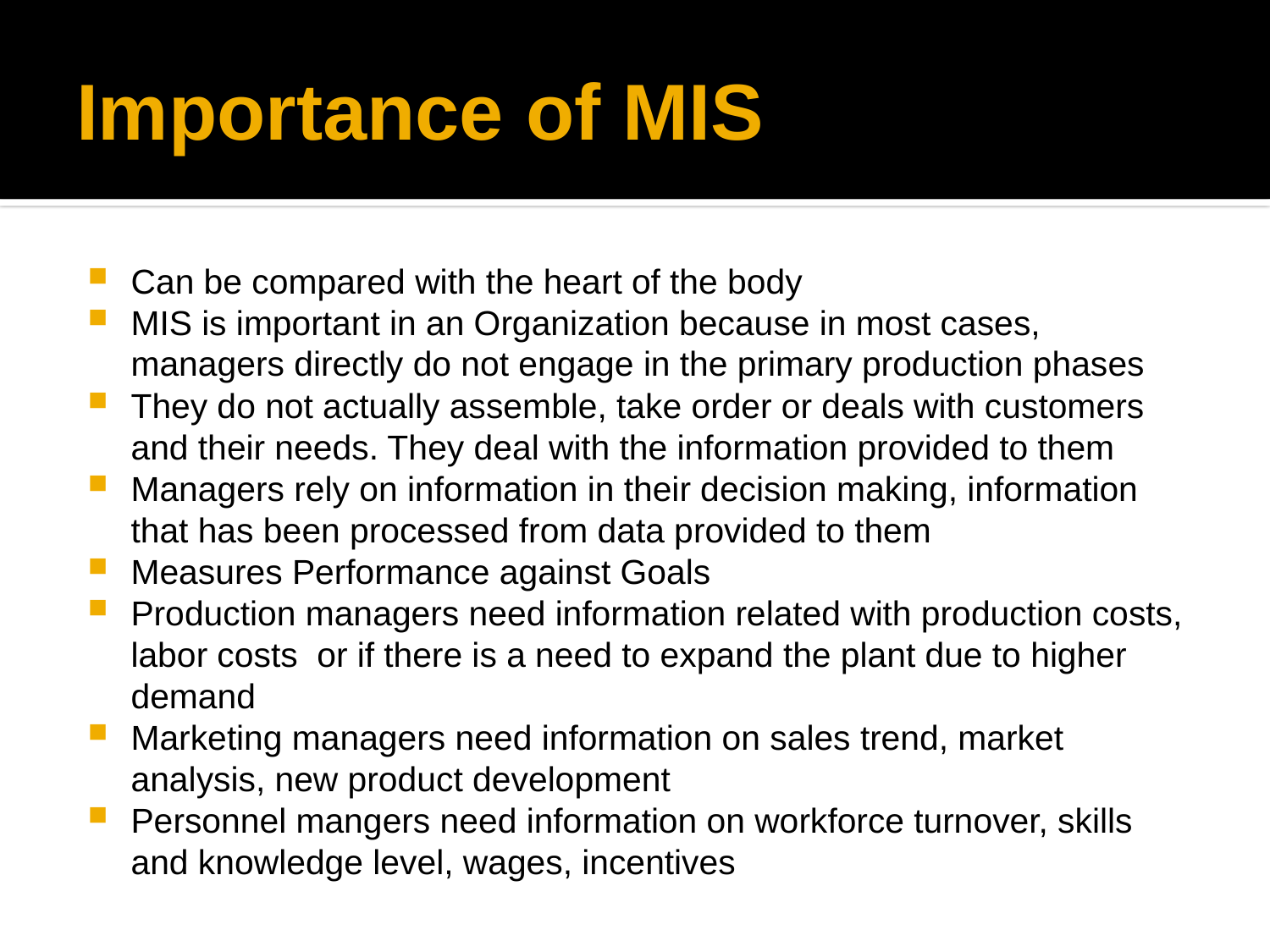

# Importance of MIS
Can be compared with the heart of the body
MIS is important in an Organization because in most cases, managers directly do not engage in the primary production phases
They do not actually assemble, take order or deals with customers and their needs. They deal with the information provided to them
Managers rely on information in their decision making, information that has been processed from data provided to them
Measures Performance against Goals
Production managers need information related with production costs, labor costs  or if there is a need to expand the plant due to higher demand
Marketing managers need information on sales trend, market analysis, new product development
Personnel mangers need information on workforce turnover, skills and knowledge level, wages, incentives